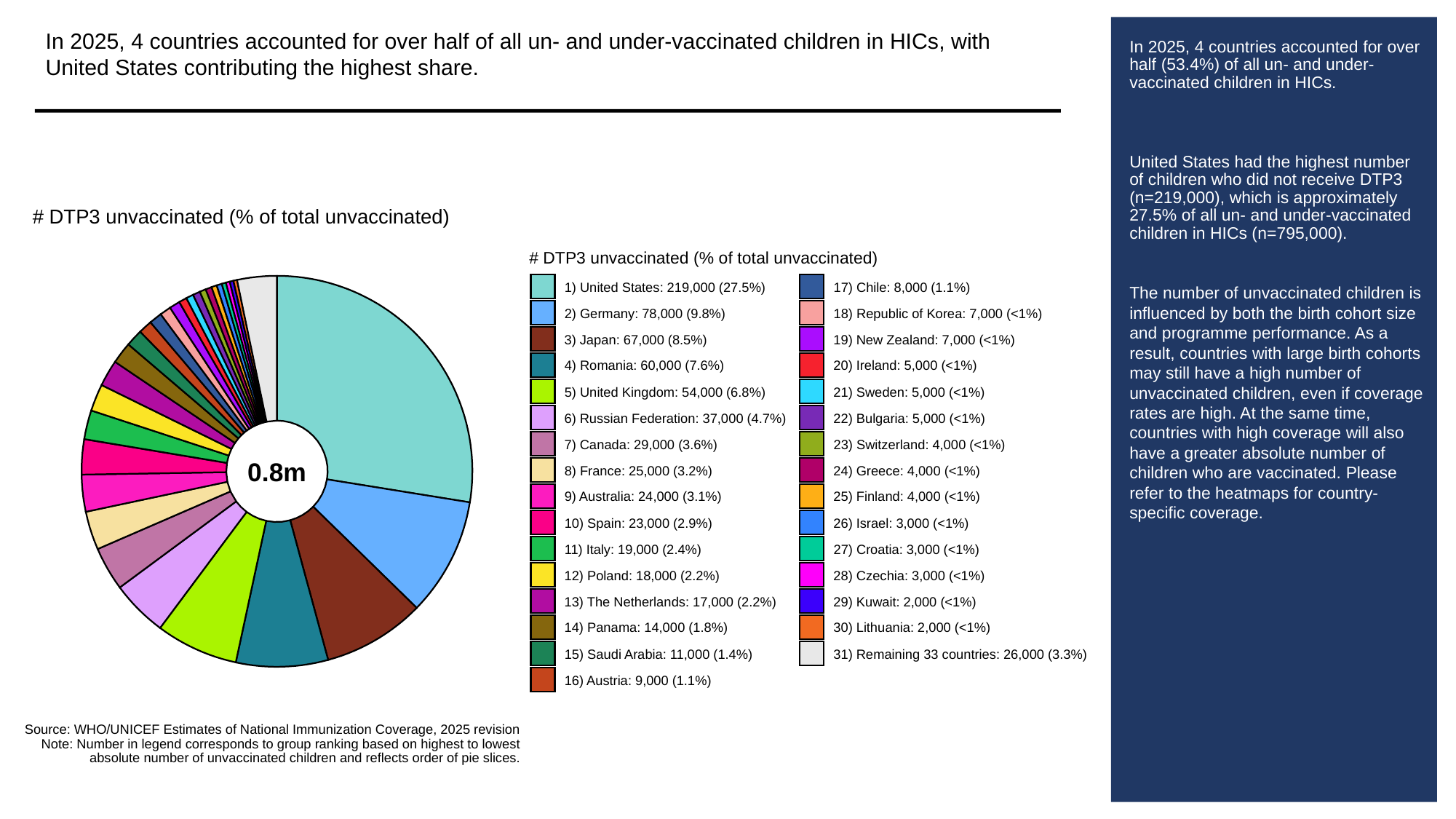

In 2025, 4 countries accounted for over half of all un- and under-vaccinated children in HICs, with United States contributing the highest share.
# In 2025, 4 countries accounted for over half (53.4%) of all un- and under-vaccinated children in HICs.

United States had the highest number of children who did not receive DTP3 (n=219,000), which is approximately 27.5% of all un- and under-vaccinated children in HICs (n=795,000).

The number of unvaccinated children is influenced by both the birth cohort size and programme performance. As a result, countries with large birth cohorts may still have a high number of unvaccinated children, even if coverage rates are high. At the same time, countries with high coverage will also have a greater absolute number of children who are vaccinated. Please refer to the heatmaps for country-specific coverage.

# DTP3 unvaccinated (% of total unvaccinated)
# DTP3 unvaccinated (% of total unvaccinated)

1) United States: 219,000 (27.5%)
17) Chile: 8,000 (1.1%)

2) Germany: 78,000 (9.8%)
18) Republic of Korea: 7,000 (<1%)

3) Japan: 67,000 (8.5%)
19) New Zealand: 7,000 (<1%)

4) Romania: 60,000 (7.6%)
20) Ireland: 5,000 (<1%)

5) United Kingdom: 54,000 (6.8%)
21) Sweden: 5,000 (<1%)

6) Russian Federation: 37,000 (4.7%)
22) Bulgaria: 5,000 (<1%)

7) Canada: 29,000 (3.6%)
23) Switzerland: 4,000 (<1%)

0.8m
8) France: 25,000 (3.2%)
24) Greece: 4,000 (<1%)

9) Australia: 24,000 (3.1%)
25) Finland: 4,000 (<1%)

10) Spain: 23,000 (2.9%)
26) Israel: 3,000 (<1%)

11) Italy: 19,000 (2.4%)
27) Croatia: 3,000 (<1%)

12) Poland: 18,000 (2.2%)
28) Czechia: 3,000 (<1%)

13) The Netherlands: 17,000 (2.2%)
29) Kuwait: 2,000 (<1%)

14) Panama: 14,000 (1.8%)
30) Lithuania: 2,000 (<1%)

15) Saudi Arabia: 11,000 (1.4%)
31) Remaining 33 countries: 26,000 (3.3%)

16) Austria: 9,000 (1.1%)
Source: WHO/UNICEF Estimates of National Immunization Coverage, 2025 revision
Note: Number in legend corresponds to group ranking based on highest to lowest
absolute number of unvaccinated children and reflects order of pie slices.